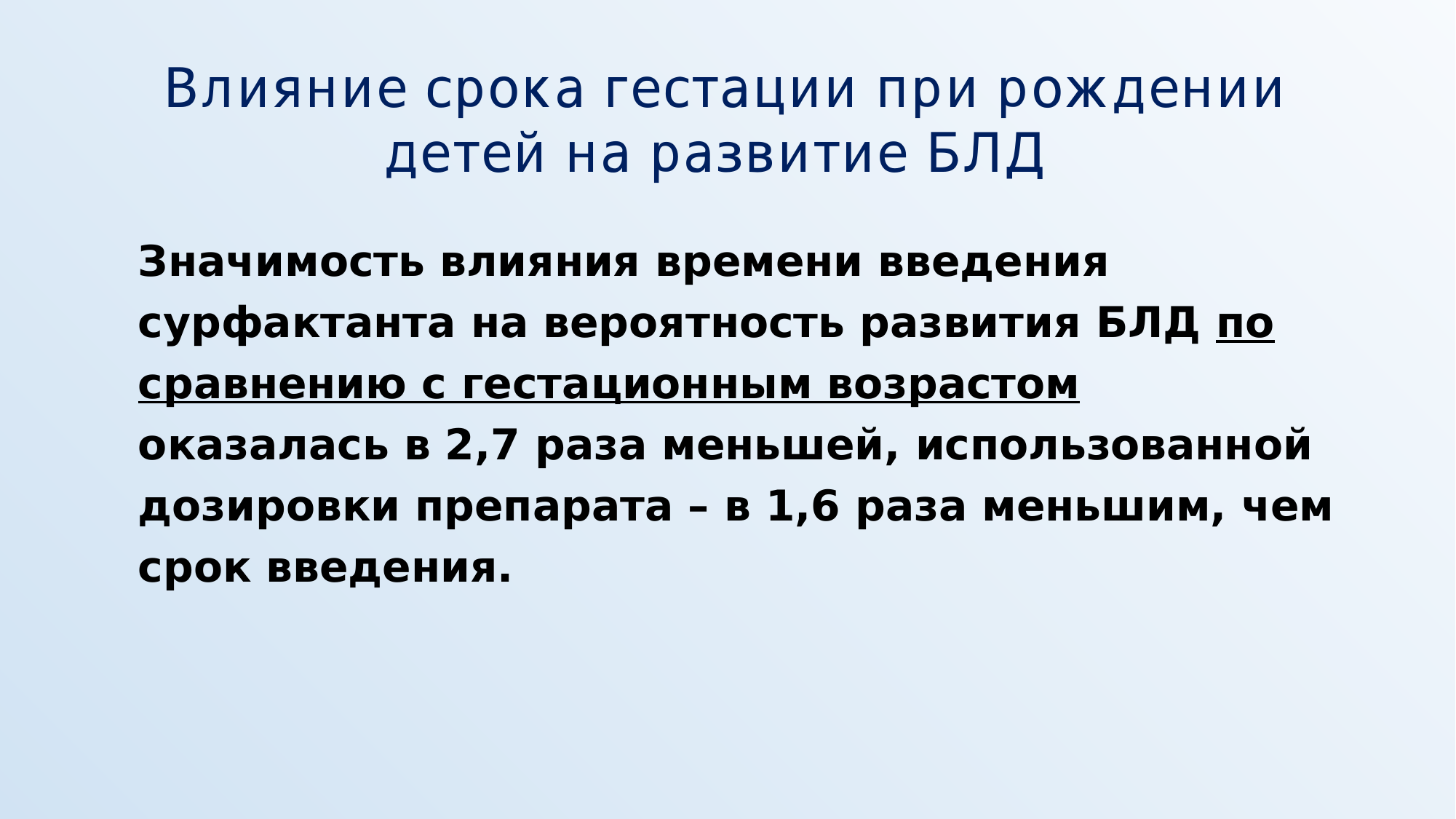

# Влияние срока гестации при рождении детей на развитие БЛД
	Значимость влияния времени введения сурфактанта на вероятность развития БЛД по сравнению с гестационным возрастом оказалась в 2,7 раза меньшей, использованной дозировки препарата – в 1,6 раза меньшим, чем срок введения.